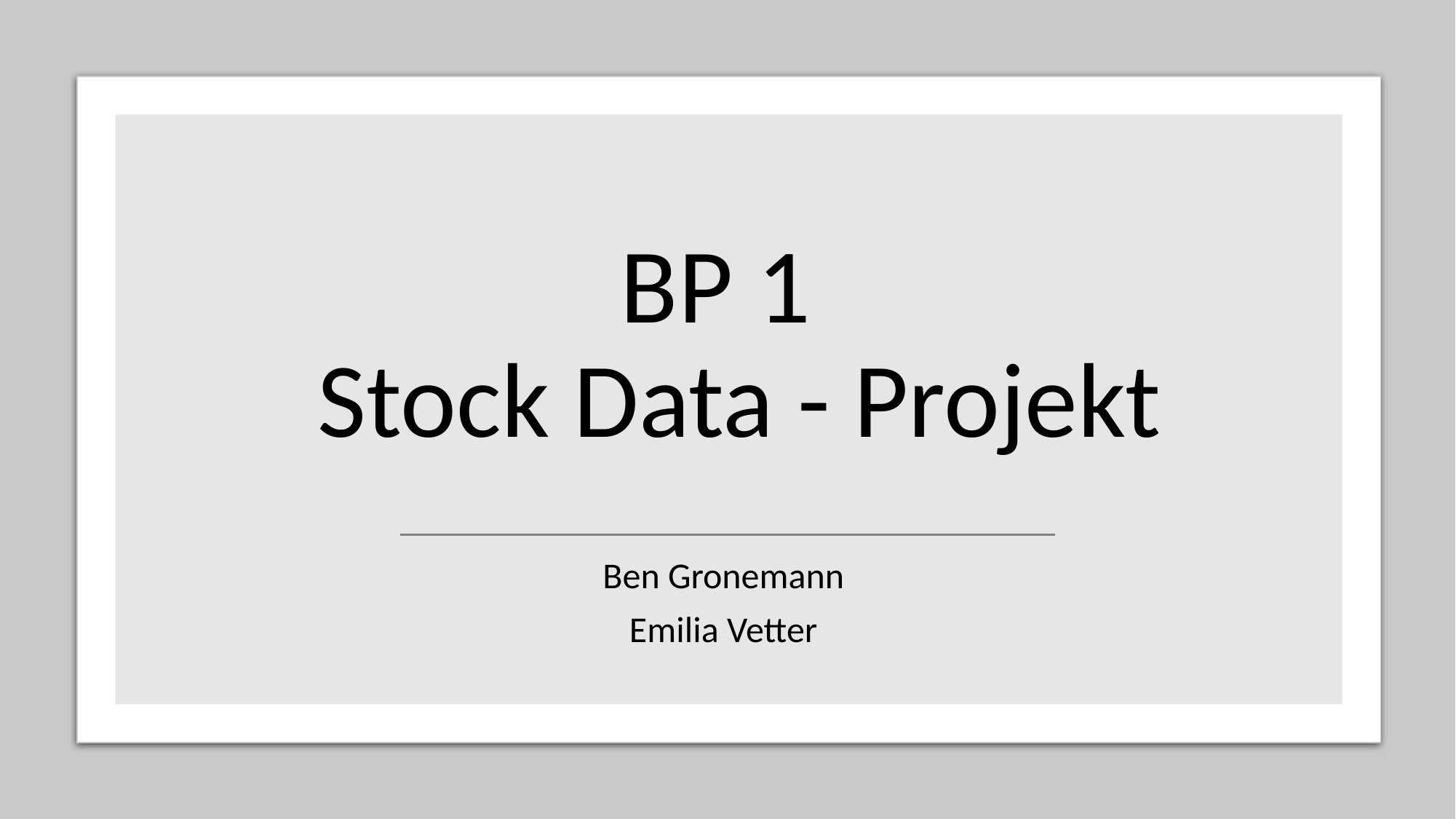

# BP 1 Stock Data - Projekt
Ben Gronemann
Emilia Vetter